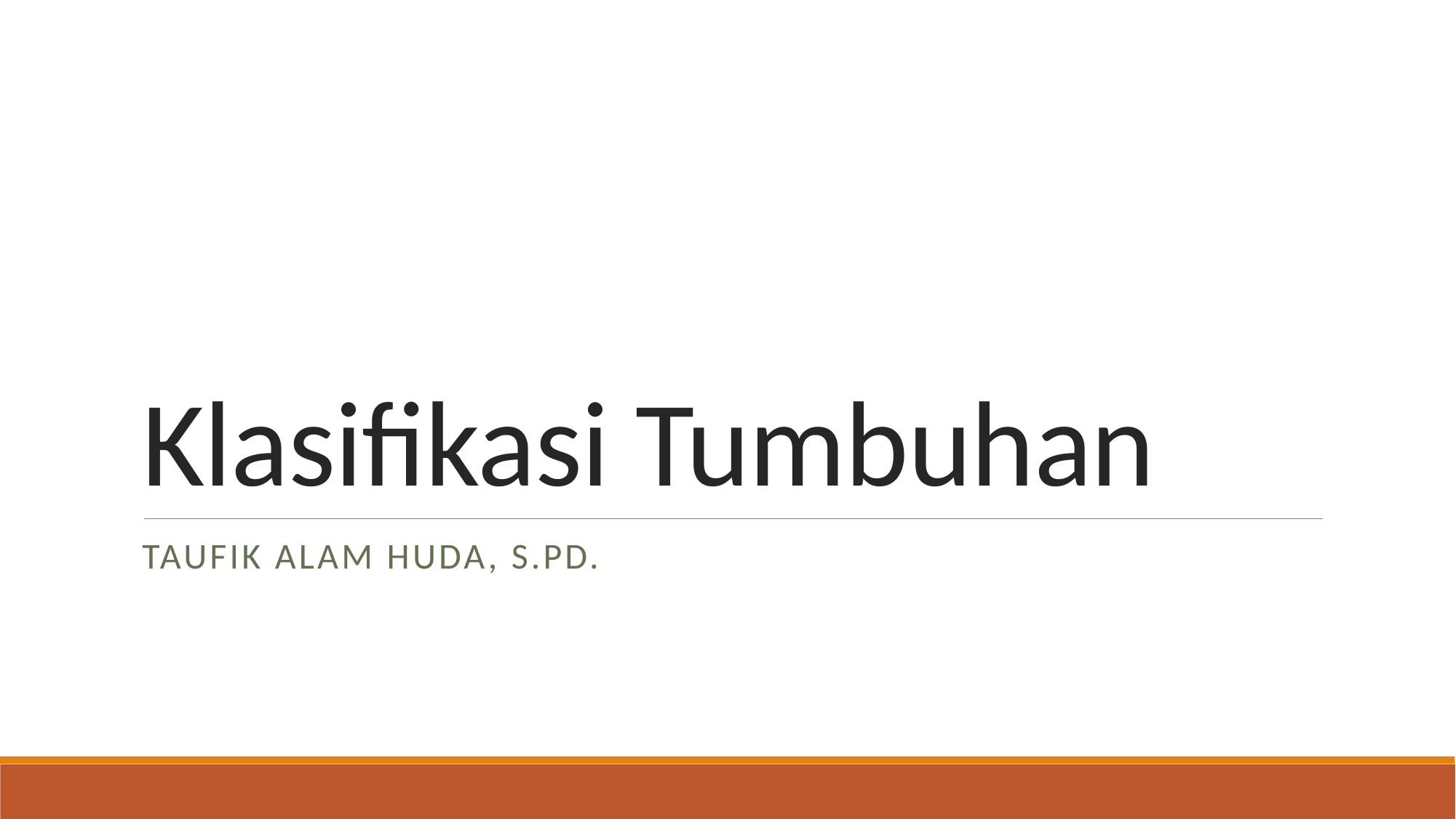

# Klasifikasi Tumbuhan
Taufik Alam Huda, S.Pd.